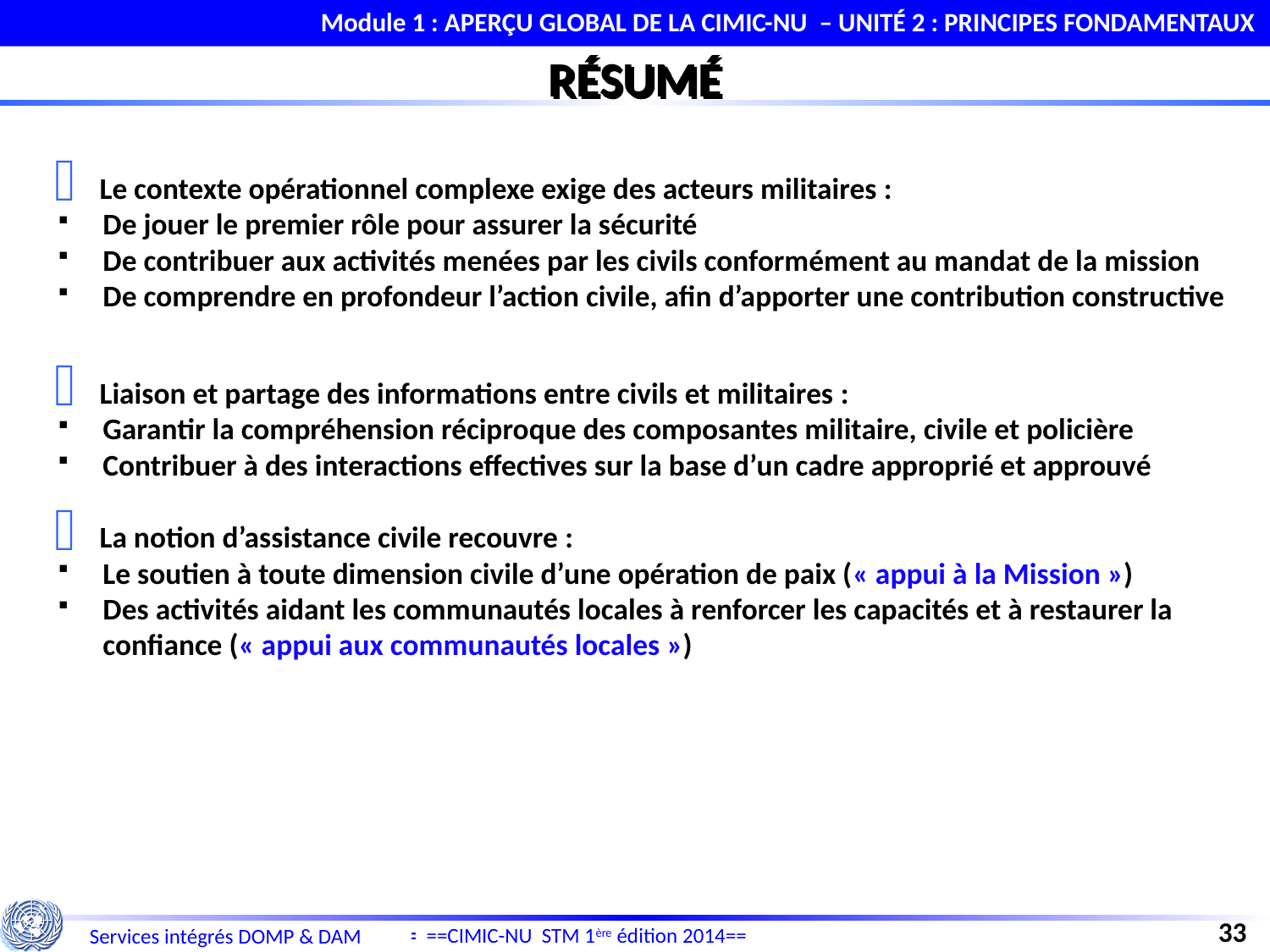

Module 1 : APERÇU GLOBAL DE LA CIMIC-NU  – UNITÉ 2 : PRINCIPES FONDAMENTAUX
RÉSUMÉ
Le contexte opérationnel complexe exige des acteurs militaires :
De jouer le premier rôle pour assurer la sécurité
De contribuer aux activités menées par les civils conformément au mandat de la mission
De comprendre en profondeur l’action civile, afin d’apporter une contribution constructive

Liaison et partage des informations entre civils et militaires :
Garantir la compréhension réciproque des composantes militaire, civile et policière
Contribuer à des interactions effectives sur la base d’un cadre approprié et approuvé

La notion d’assistance civile recouvre :
Le soutien à toute dimension civile d’une opération de paix (« appui à la Mission »)
Des activités aidant les communautés locales à renforcer les capacités et à restaurer la confiance (« appui aux communautés locales »)
33
==CIMIC-NU  STM 1ère édition 2014==
Services intégrés DOMP & DAM